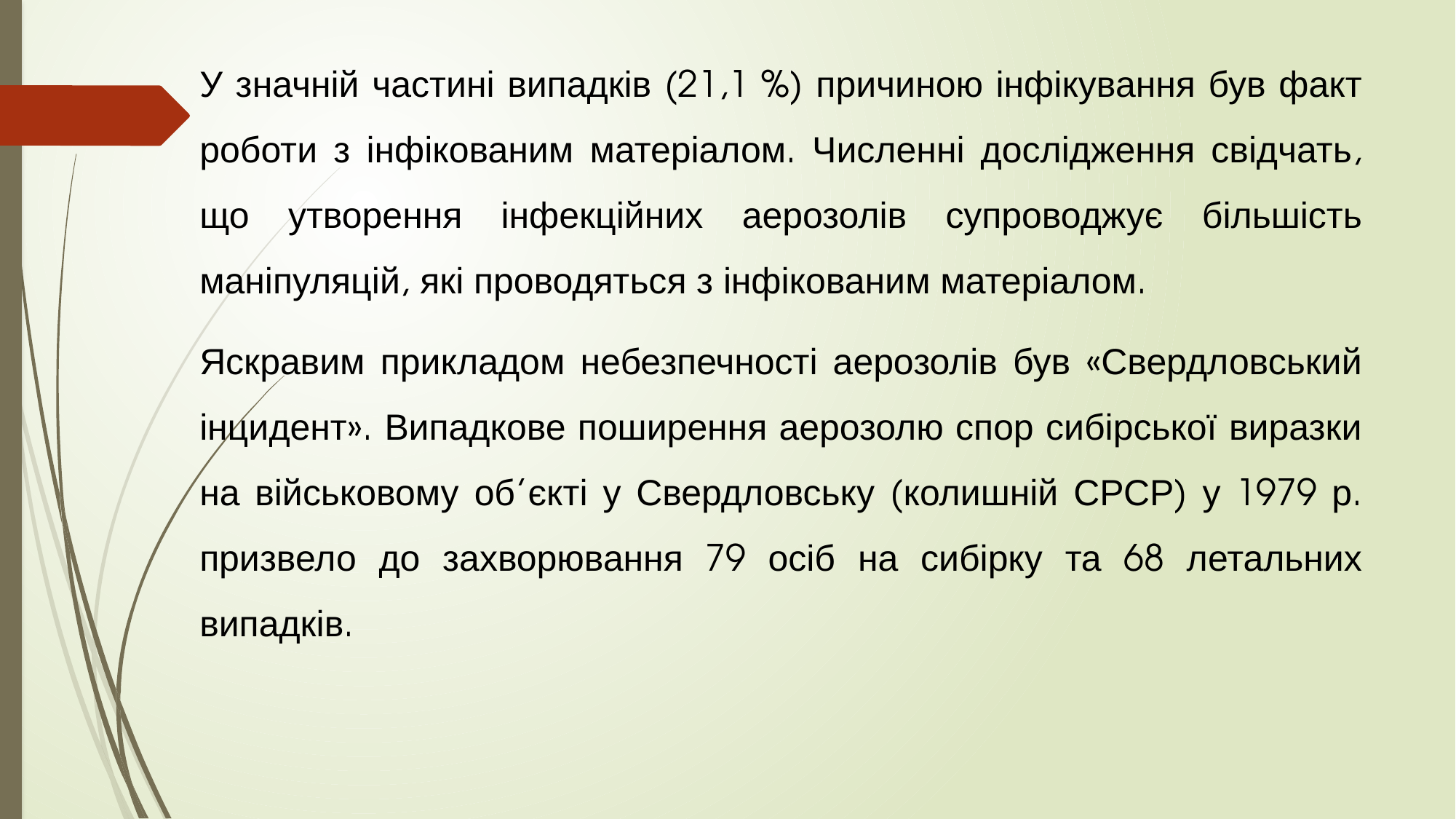

У значній частині випадків (21,1 %) причиною інфікування був факт роботи з інфікованим матеріалом. Численні дослідження свідчать, що утворення інфекційних аерозолів супроводжує більшість маніпуляцій, які проводяться з інфікованим матеріалом.
Яскравим прикладом небезпечності аерозолів був «Свердловський інцидент». Випадкове поширення аерозолю спор сибірської виразки на військовому об’єкті у Свердловську (колишній СРСР) у 1979 р. призвело до захворювання 79 осіб на сибірку та 68 летальних випадків.